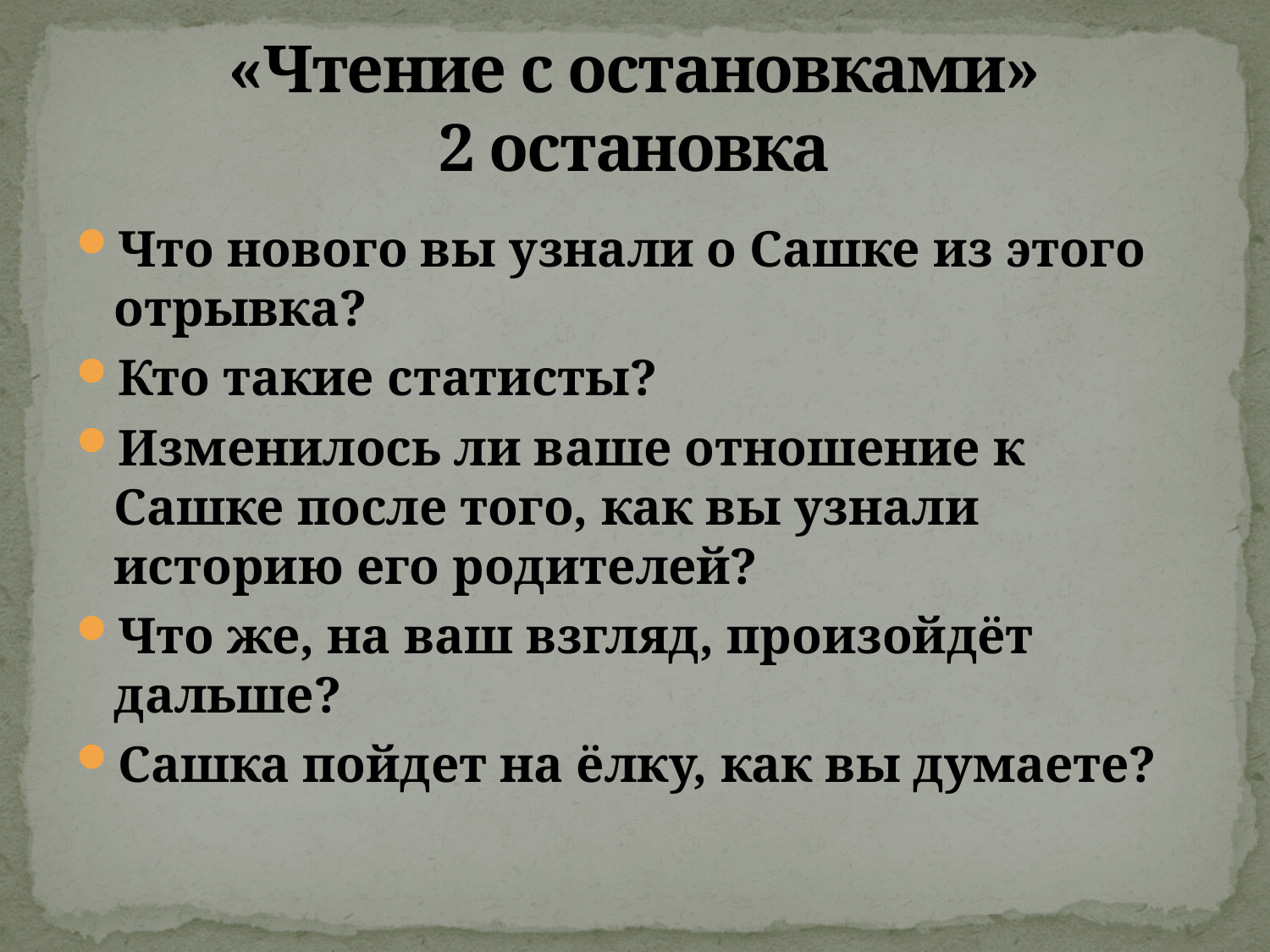

# «Чтение с остановками» 2 остановка
Что нового вы узнали о Сашке из этого отрывка?
Кто такие статисты?
Изменилось ли ваше отношение к Сашке после того, как вы узнали историю его родителей?
Что же, на ваш взгляд, произойдёт дальше?
Сашка пойдет на ёлку, как вы думаете?